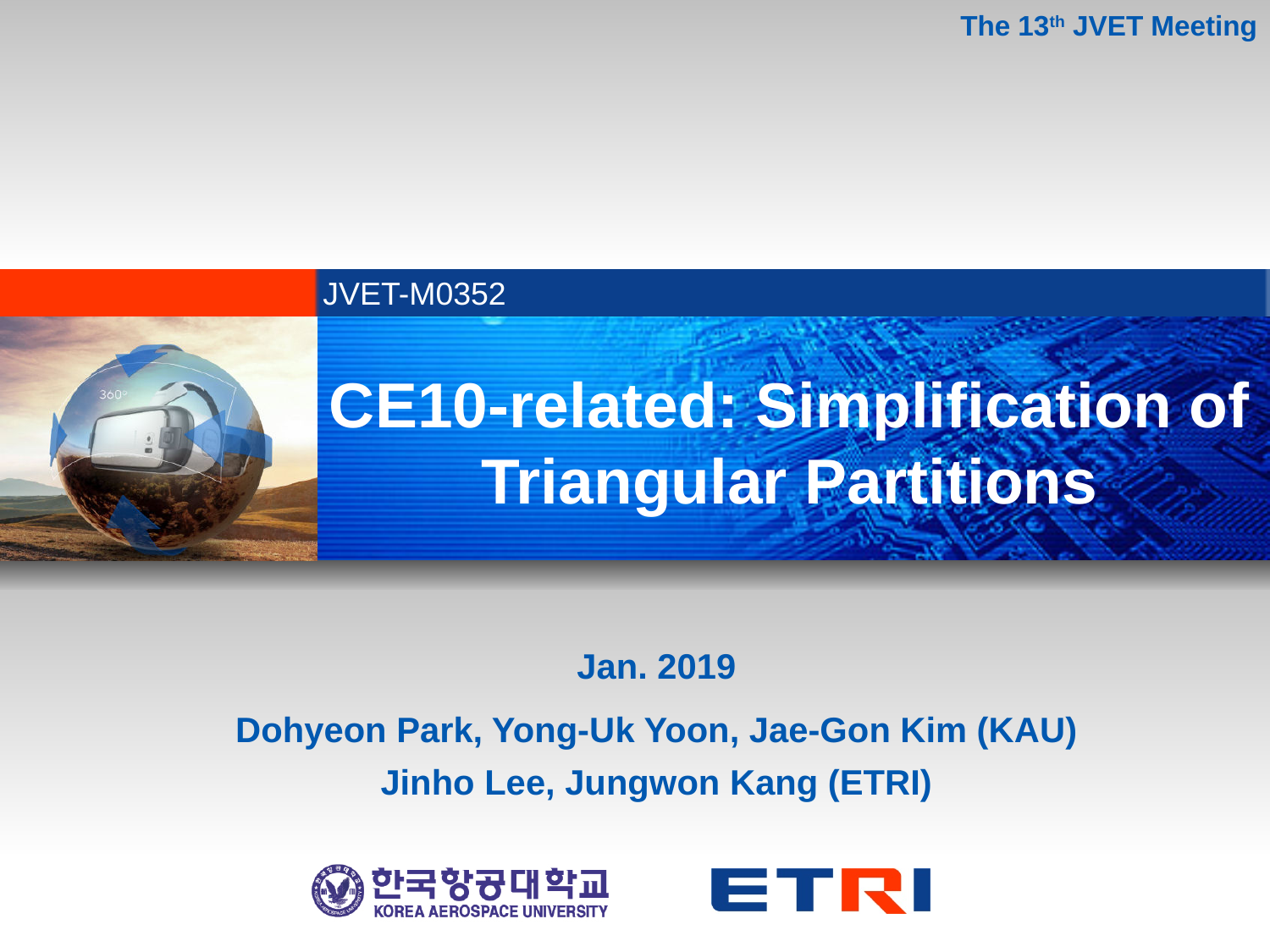

The 13th JVET Meeting
JVET-M0352
CE10-related: Simplification of Triangular Partitions

Jan. 2019
Dohyeon Park, Yong-Uk Yoon, Jae-Gon Kim (KAU)
Jinho Lee, Jungwon Kang (ETRI)